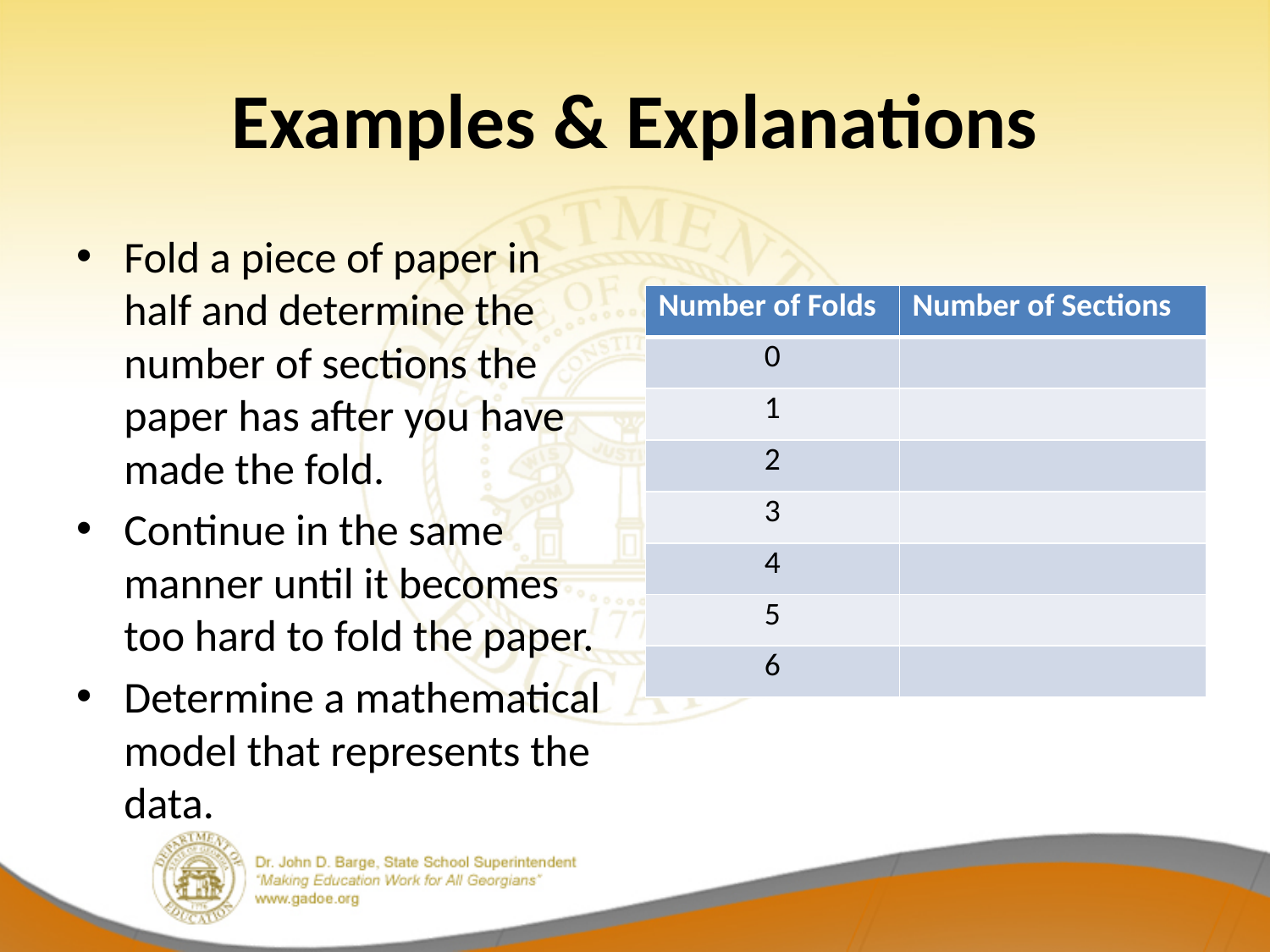

# Examples & Explanations
Fold a piece of paper in half and determine the number of sections the paper has after you have made the fold.
Continue in the same manner until it becomes too hard to fold the paper.
Determine a mathematical model that represents the data.
| Number of Folds | Number of Sections |
| --- | --- |
| 0 |  |
| 1 |  |
| 2 |  |
| 3 |  |
| 4 |  |
| 5 |  |
| 6 |  |